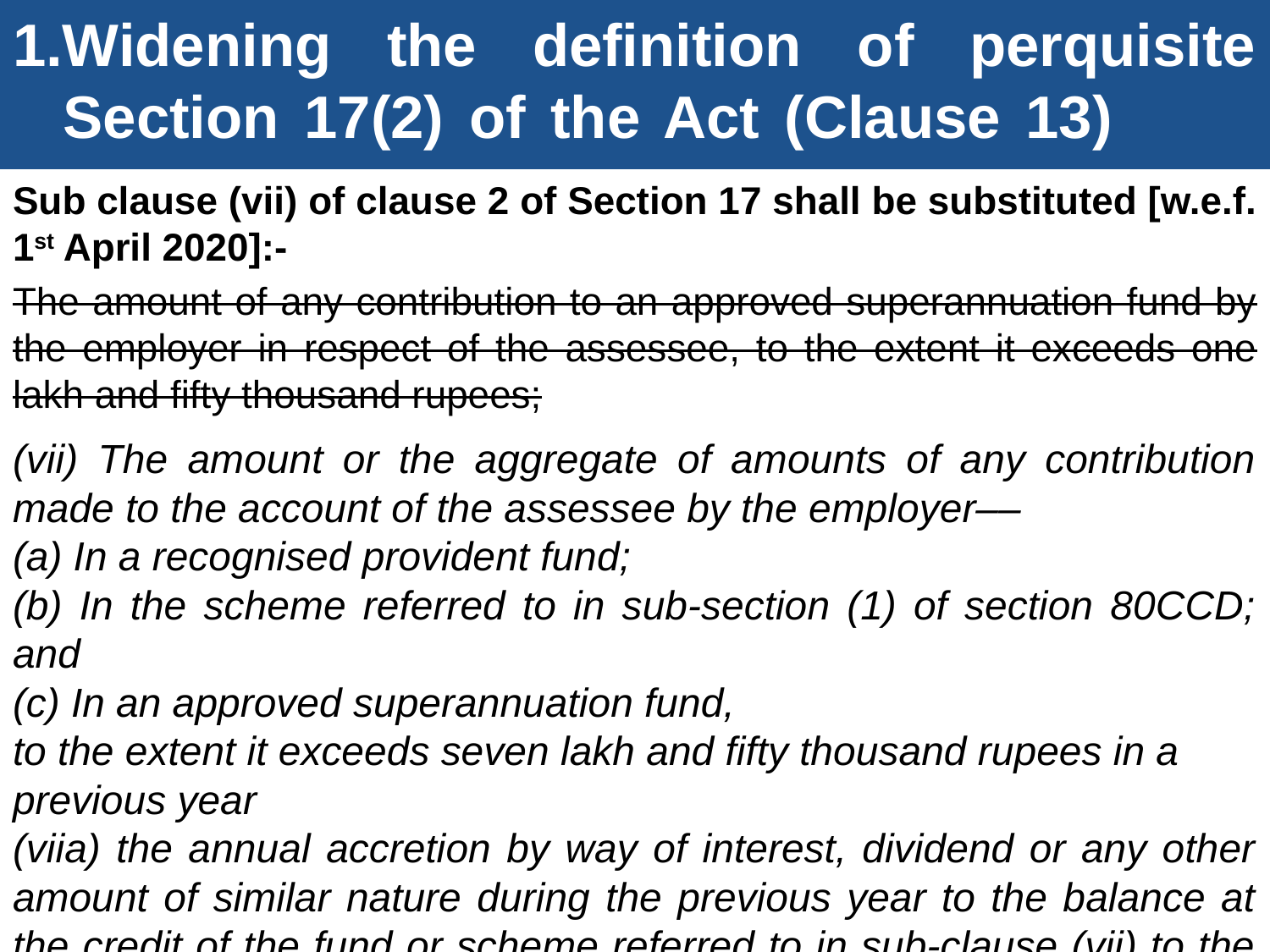

1.Widening the definition of perquisite Section 17(2) of the Act (Clause 13)
Sub clause (vii) of clause 2 of Section 17 shall be substituted [w.e.f. 1st April 2020]:-
The amount of any contribution to an approved superannuation fund by the employer in respect of the assessee, to the extent it exceeds one lakh and fifty thousand rupees;

(vii) The amount or the aggregate of amounts of any contribution made to the account of the assessee by the employer––
(a) In a recognised provident fund;
(b) In the scheme referred to in sub-section (1) of section 80CCD; and
(c) In an approved superannuation fund,
to the extent it exceeds seven lakh and fifty thousand rupees in a previous year
(viia) the annual accretion by way of interest, dividend or any other amount of similar nature during the previous year to the balance at the credit of the fund or scheme referred to in sub-clause (vii) to the extent it relates to the contribution referred to in the said sub-clause which is included in total income under the said sub-clause in any previous year computed in such manner as may be prescribed; and”
123